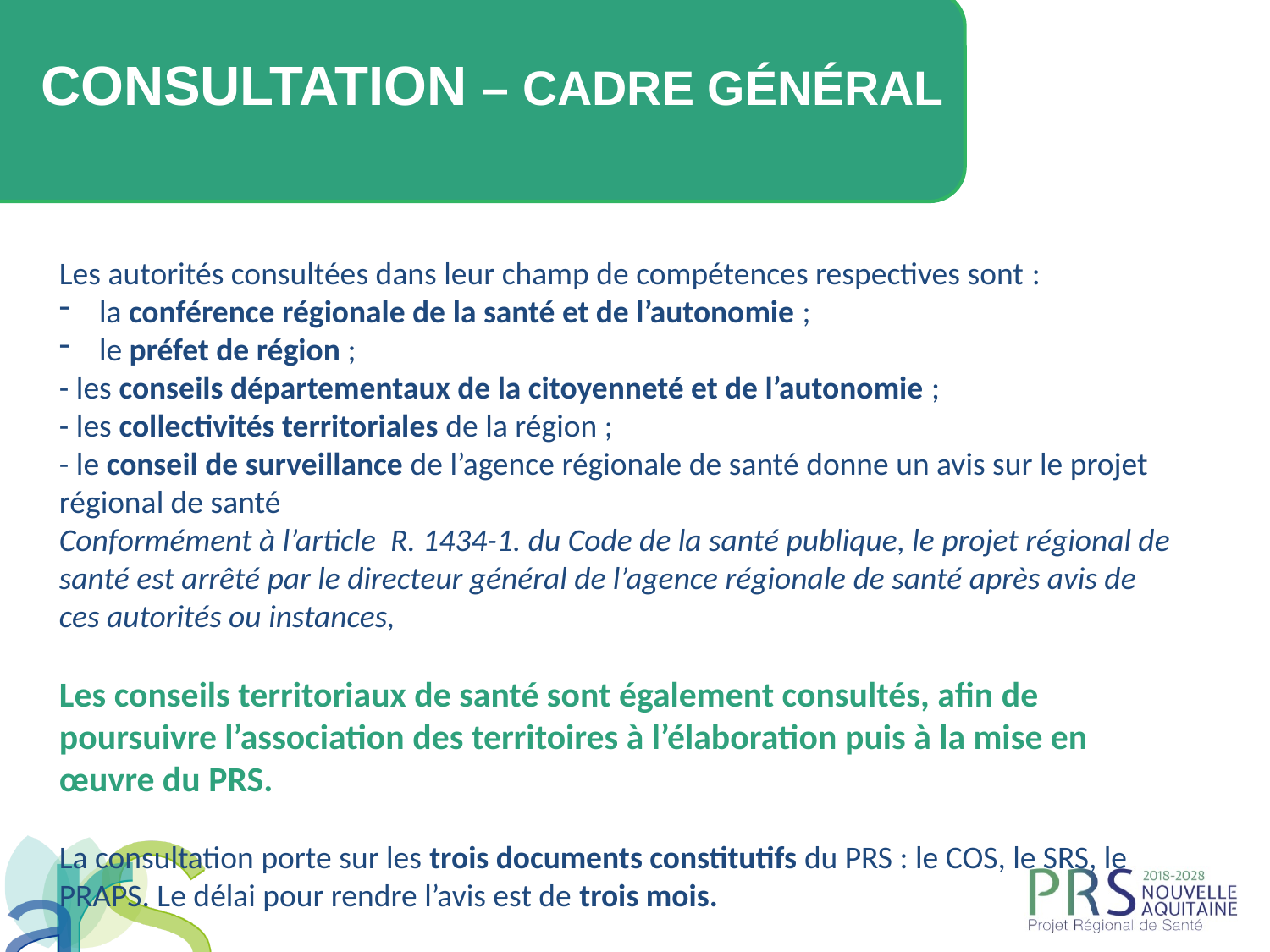

Consultation – cadre général

Les autorités consultées dans leur champ de compétences respectives sont :
la conférence régionale de la santé et de l’autonomie ;
le préfet de région ;
- les conseils départementaux de la citoyenneté et de l’autonomie ;
- les collectivités territoriales de la région ;
- le conseil de surveillance de l’agence régionale de santé donne un avis sur le projet régional de santé
Conformément à l’article  R. 1434-1. du Code de la santé publique, le projet régional de santé est arrêté par le directeur général de l’agence régionale de santé après avis de ces autorités ou instances,

Les conseils territoriaux de santé sont également consultés, afin de poursuivre l’association des territoires à l’élaboration puis à la mise en œuvre du PRS.

La consultation porte sur les trois documents constitutifs du PRS : le COS, le SRS, le PRAPS. Le délai pour rendre l’avis est de trois mois.